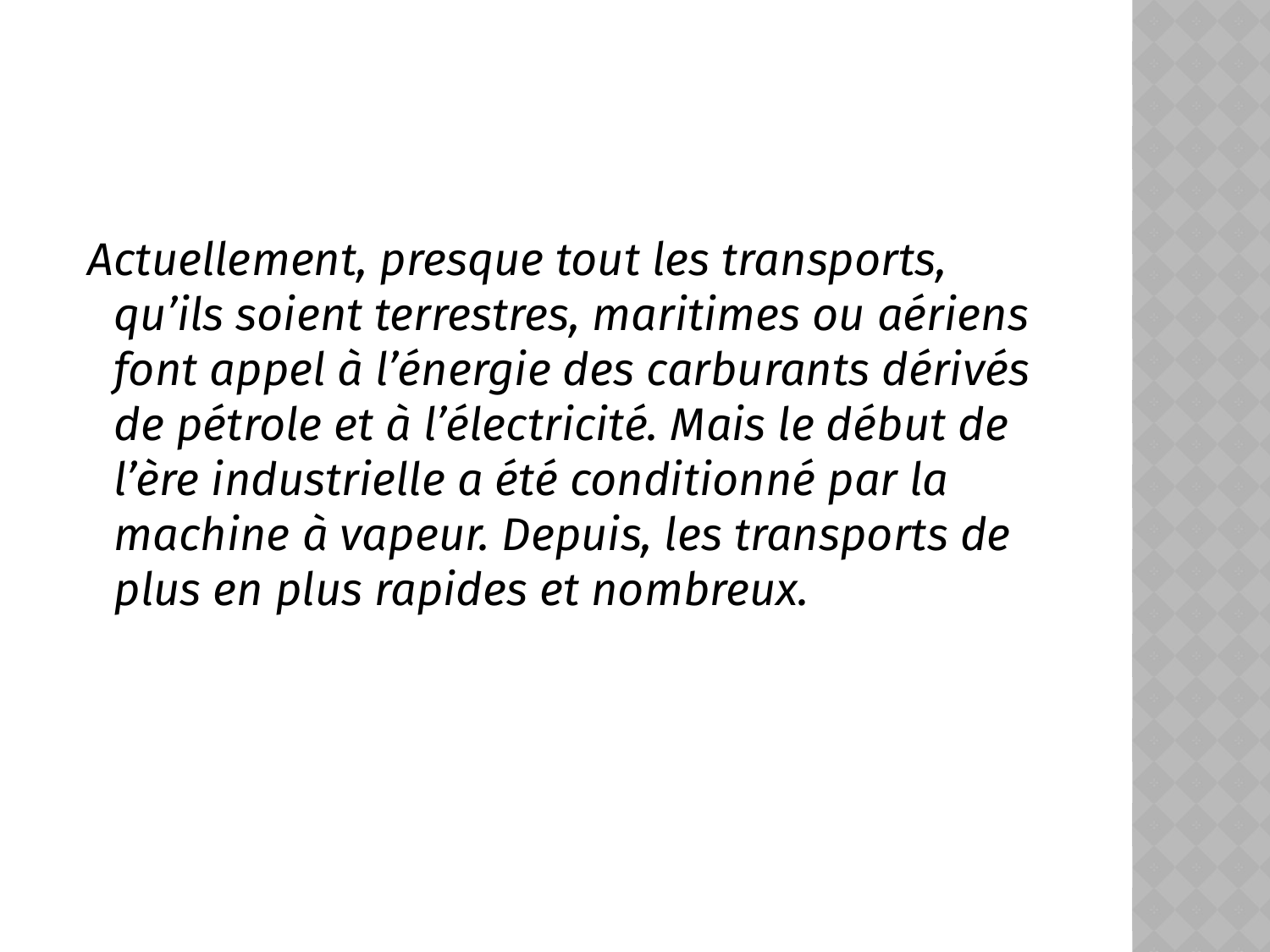

Actuellement, presque tout les transports, qu’ils soient terrestres, maritimes ou aériens font appel à l’énergie des carburants dérivés de pétrole et à l’électricité. Mais le début de l’ère industrielle a été conditionné par la machine à vapeur. Depuis, les transports de plus en plus rapides et nombreux.